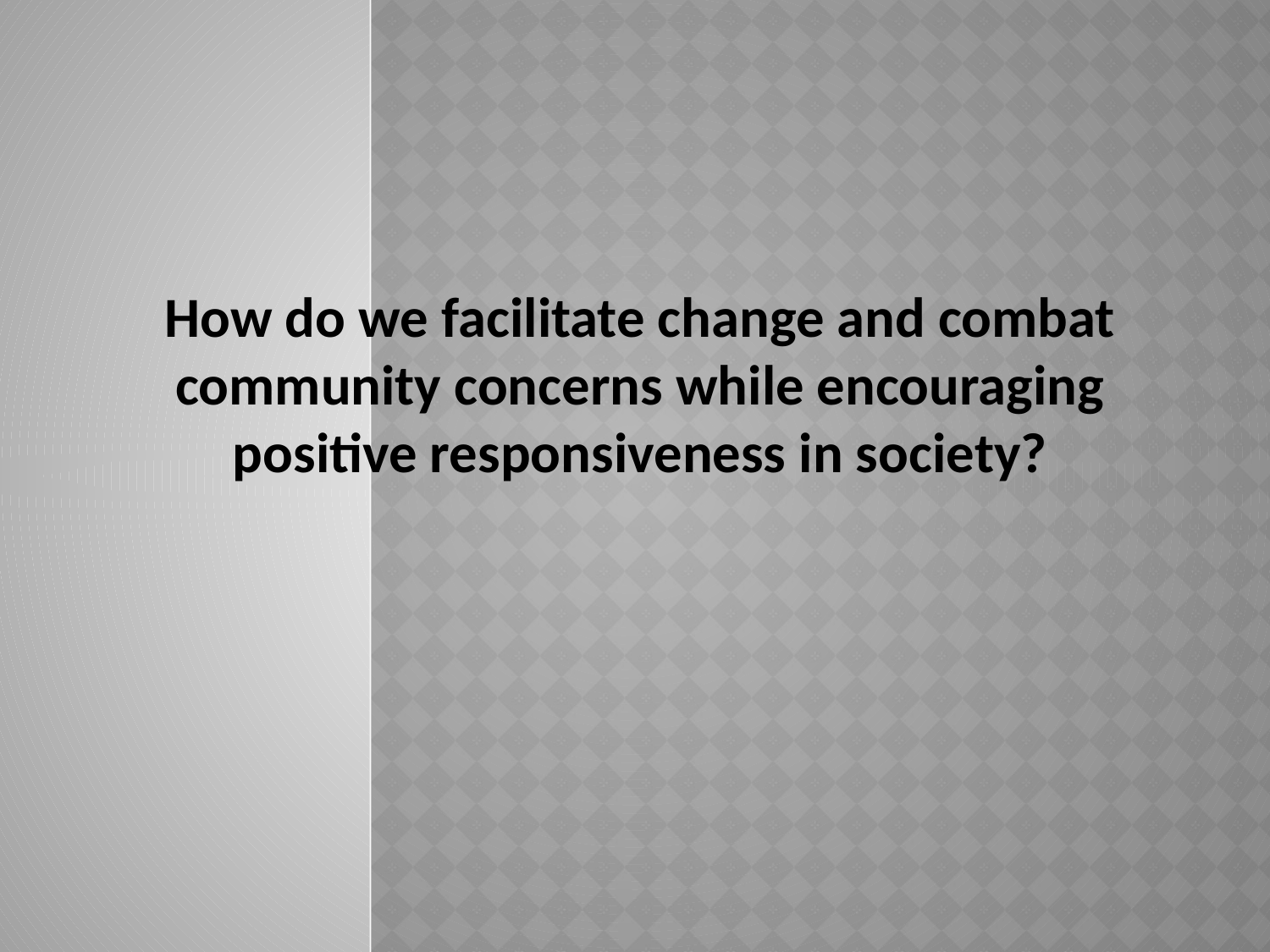

#
How do we facilitate change and combat community concerns while encouraging positive responsiveness in society?